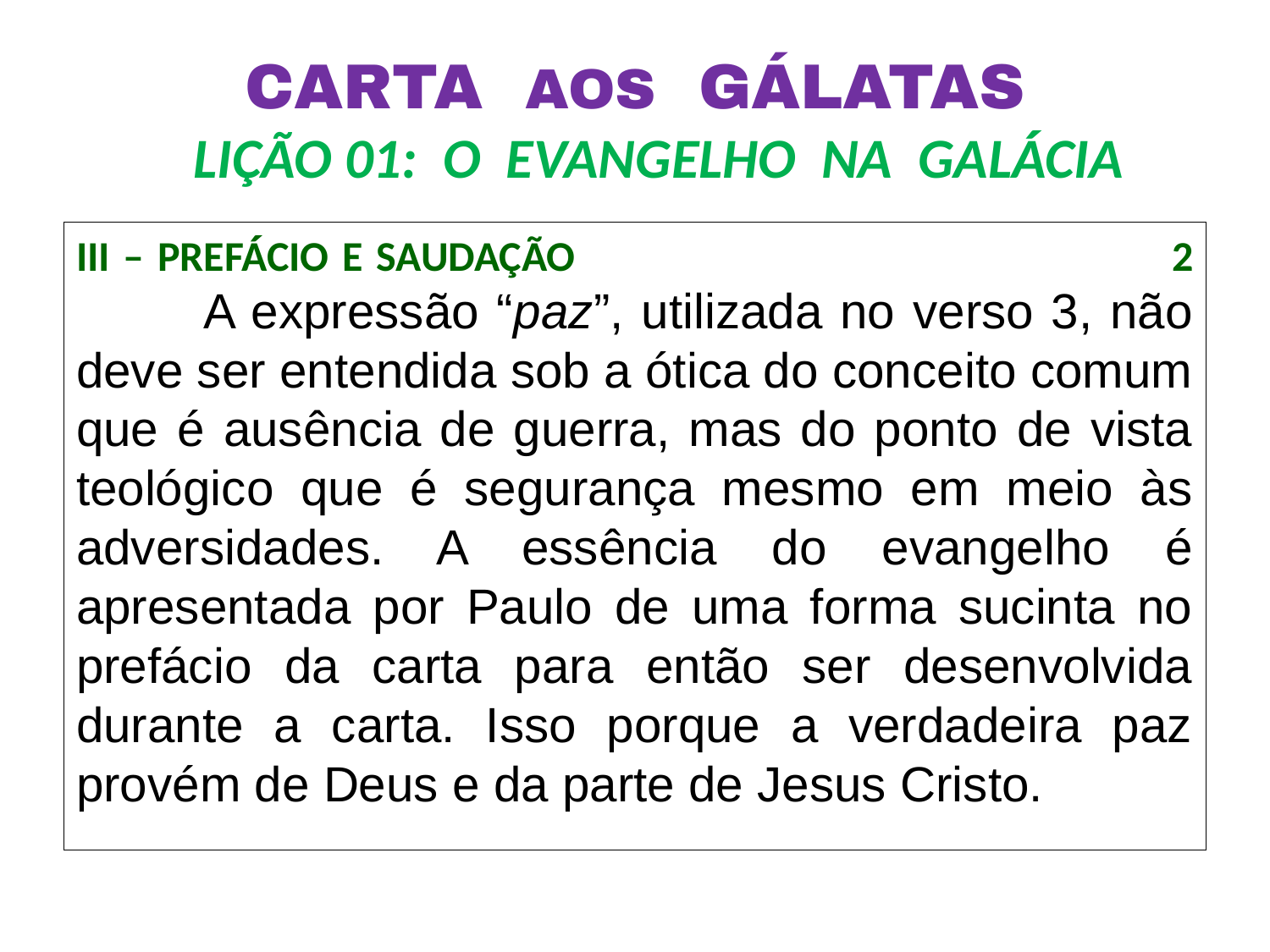

# CARTA  AOS  GÁLATAS LIÇÃO 01:  O  EVANGELHO  NA  GALÁCIA
III – PREFÁCIO E SAUDAÇÃO		                 		2 	A expressão “paz”, utilizada no verso 3, não deve ser entendida sob a ótica do conceito comum que é ausência de guerra, mas do ponto de vista teológico que é segurança mesmo em meio às adversidades. A essência do evangelho é apresentada por Paulo de uma forma sucinta no prefácio da carta para então ser desenvolvida durante a carta. Isso porque a verdadeira paz provém de Deus e da parte de Jesus Cristo.